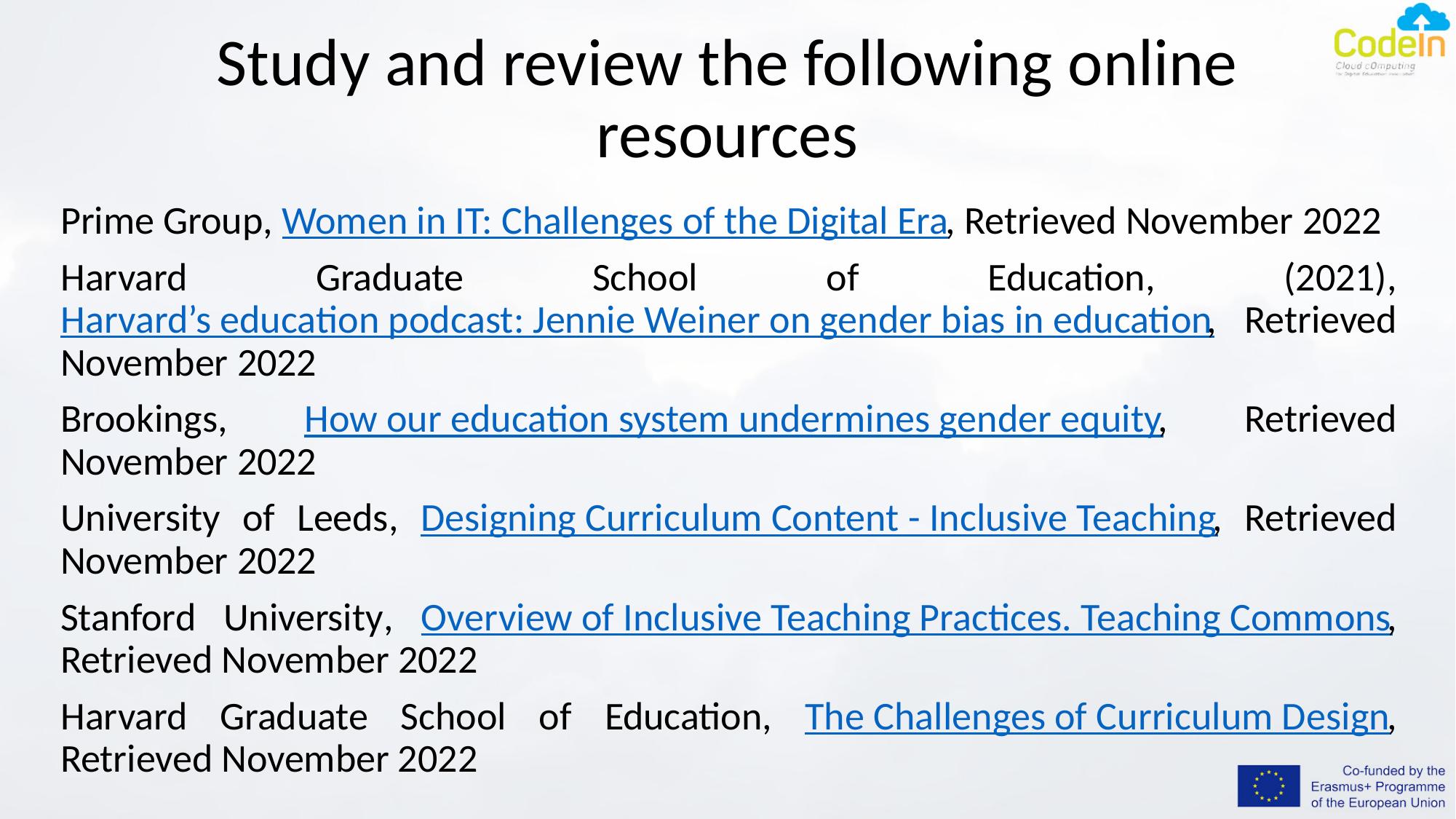

# Study and review the following online resources
Prime Group, Women in IT: Challenges of the Digital Era, Retrieved November 2022
Harvard Graduate School of Education, (2021), Harvard’s education podcast: Jennie Weiner on gender bias in education, Retrieved November 2022
Brookings, How our education system undermines gender equity, Retrieved November 2022
University of Leeds, Designing Curriculum Content - Inclusive Teaching, Retrieved November 2022
Stanford University, Overview of Inclusive Teaching Practices. Teaching Commons, Retrieved November 2022
Harvard Graduate School of Education, The Challenges of Curriculum Design, Retrieved November 2022